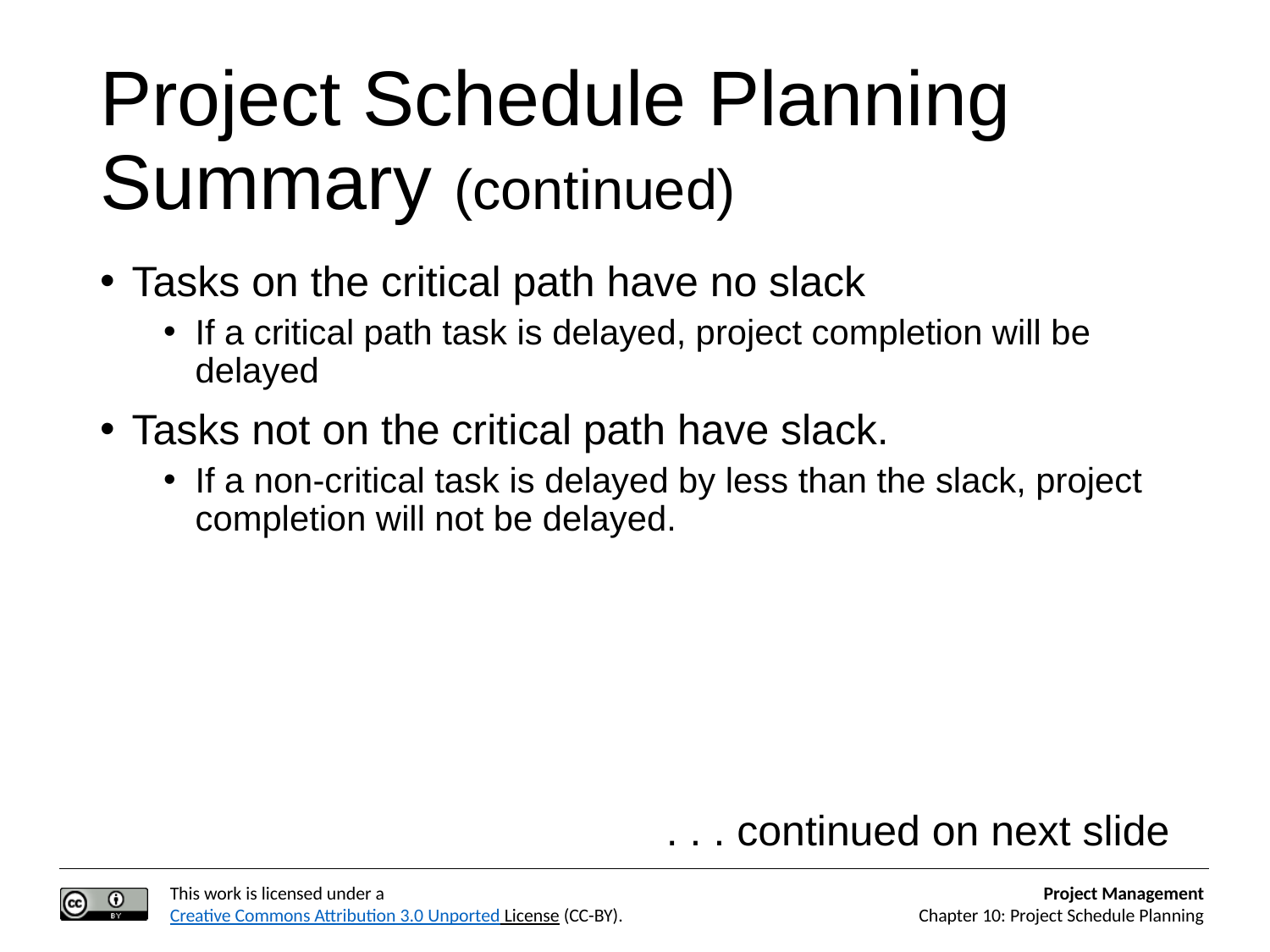

# Project Schedule Planning Summary (continued)
Tasks on the critical path have no slack
If a critical path task is delayed, project completion will be delayed
Tasks not on the critical path have slack.
If a non-critical task is delayed by less than the slack, project completion will not be delayed.

. . . continued on next slide